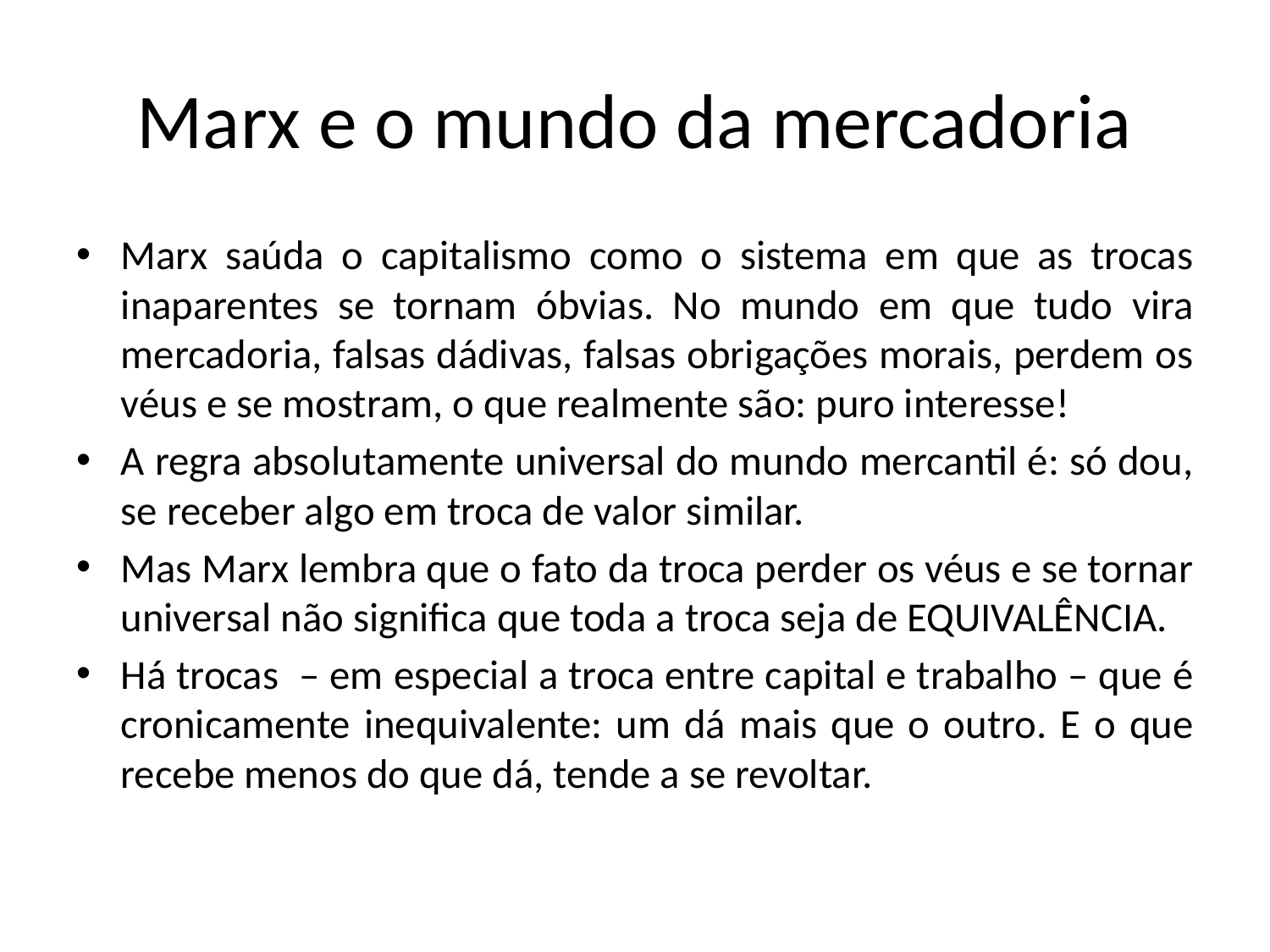

# Marx e o mundo da mercadoria
Marx saúda o capitalismo como o sistema em que as trocas inaparentes se tornam óbvias. No mundo em que tudo vira mercadoria, falsas dádivas, falsas obrigações morais, perdem os véus e se mostram, o que realmente são: puro interesse!
A regra absolutamente universal do mundo mercantil é: só dou, se receber algo em troca de valor similar.
Mas Marx lembra que o fato da troca perder os véus e se tornar universal não significa que toda a troca seja de EQUIVALÊNCIA.
Há trocas  – em especial a troca entre capital e trabalho – que é cronicamente inequivalente: um dá mais que o outro. E o que recebe menos do que dá, tende a se revoltar.